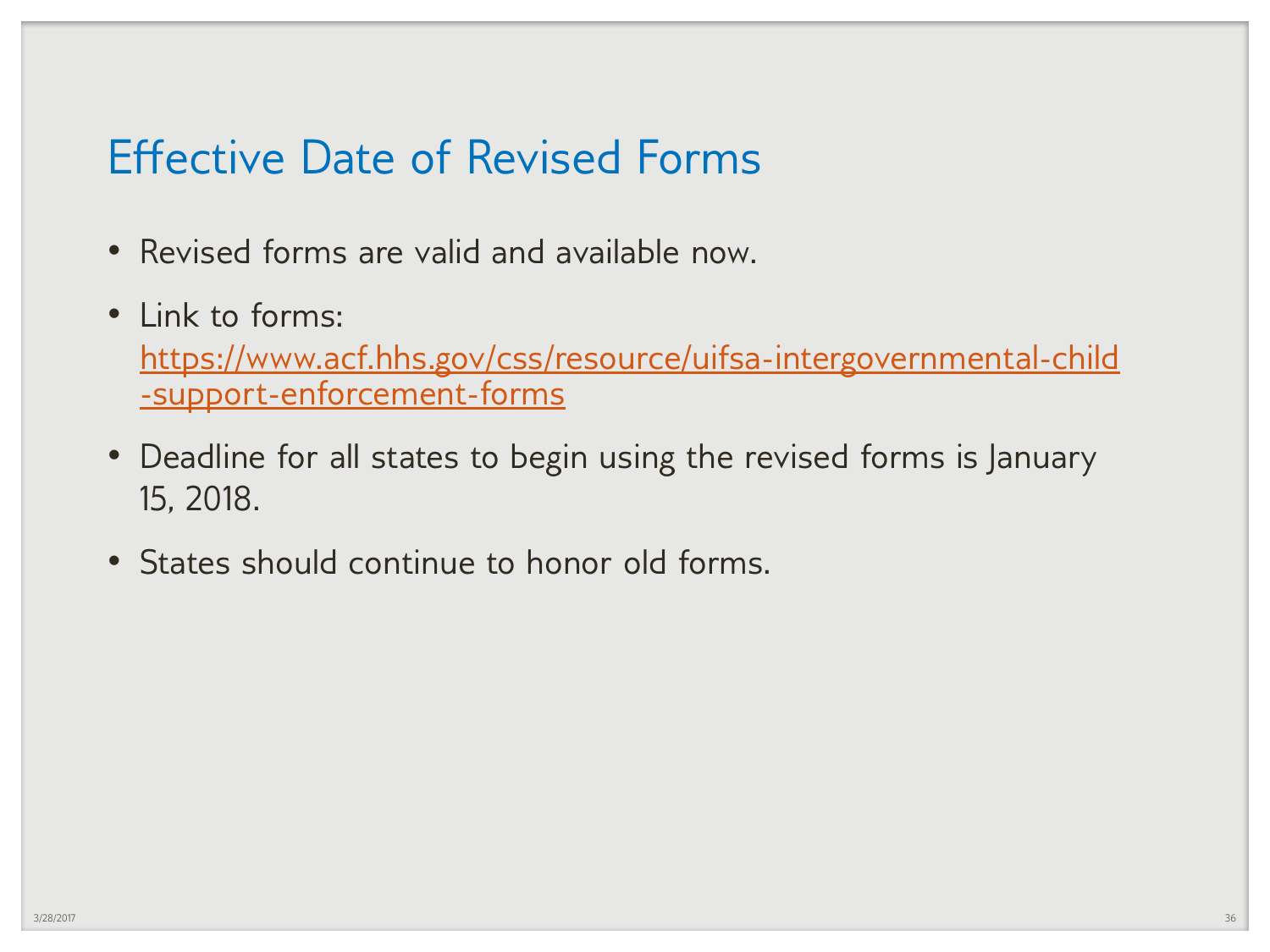

# Effective Date of Revised Forms
Revised forms are valid and available now.
Link to forms:  https://www.acf.hhs.gov/css/resource/uifsa-intergovernmental-child-support-enforcement-forms
Deadline for all states to begin using the revised forms is January 15, 2018.
States should continue to honor old forms.
3/28/2017
36